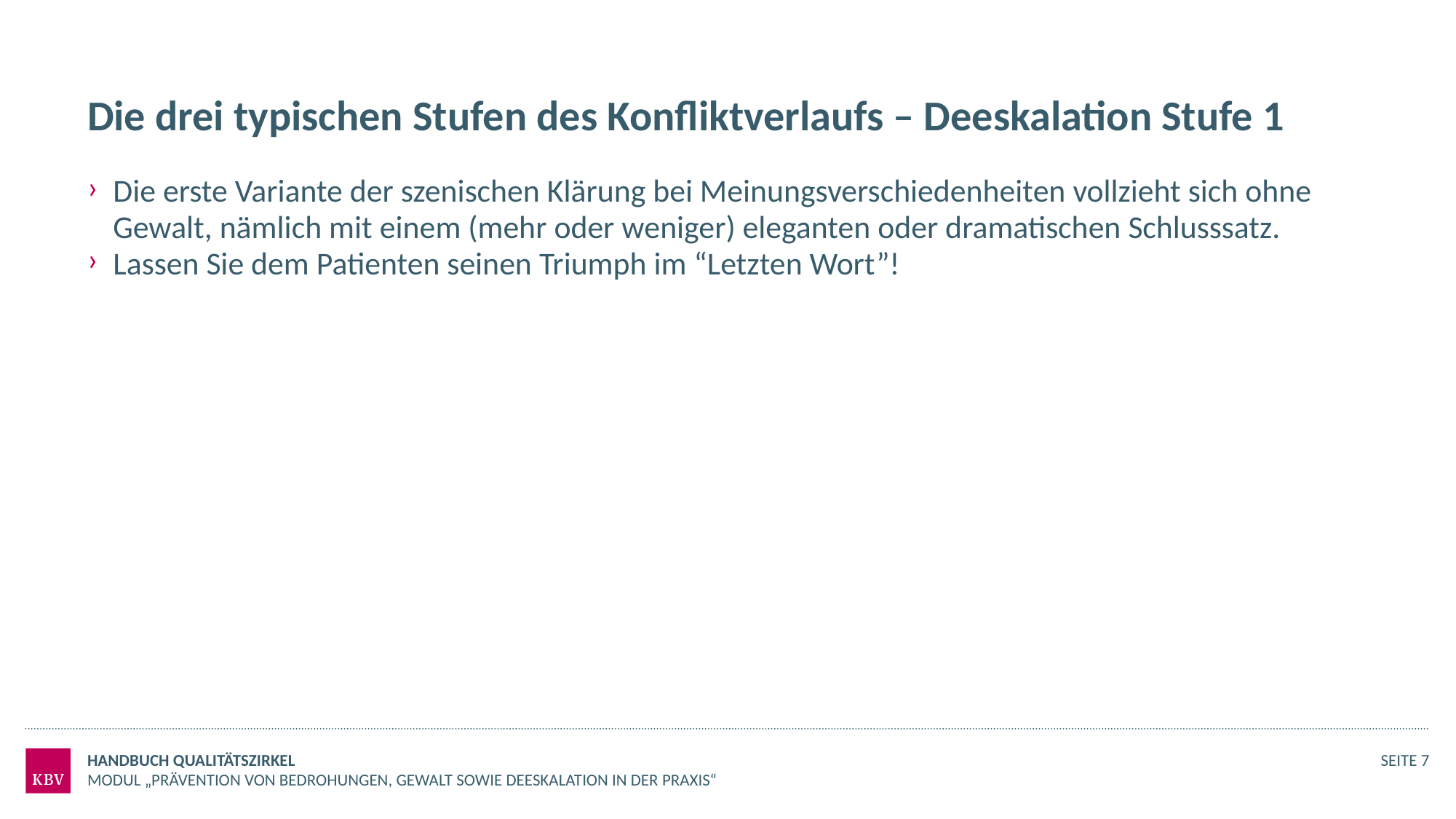

# Die drei typischen Stufen des Konfliktverlaufs – Deeskalation Stufe 1
Die erste Variante der szenischen Klärung bei Meinungsverschiedenheiten vollzieht sich ohne Gewalt, nämlich mit einem (mehr oder weniger) eleganten oder dramatischen Schlusssatz.
Lassen Sie dem Patienten seinen Triumph im “Letzten Wort”!

Handbuch Qualitätszirkel
Seite 7
Modul „Prävention von Bedrohungen, Gewalt sowie Deeskalation in der Praxis“